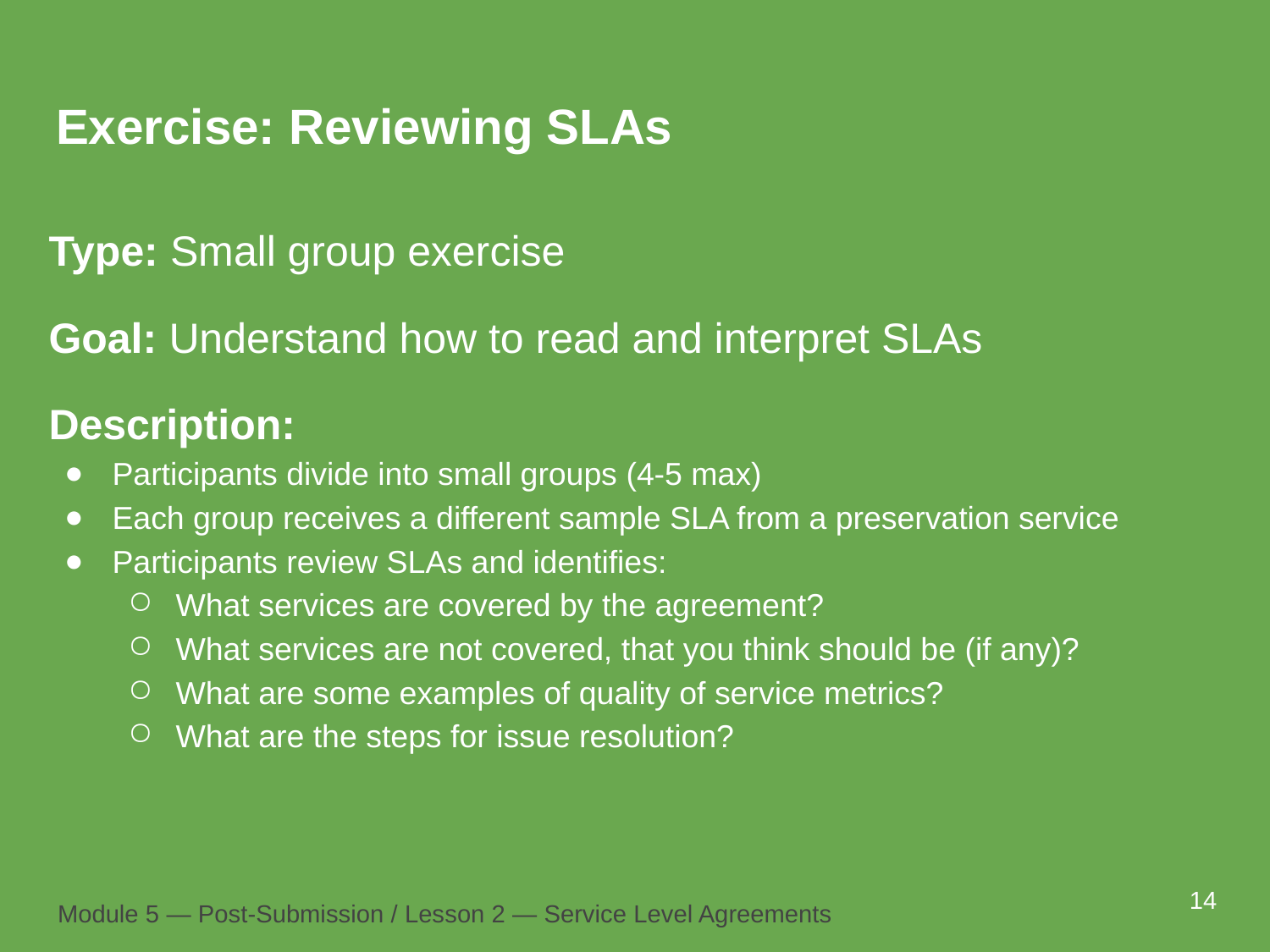

# Exercise: Reviewing SLAs
Type: Small group exercise
Goal: Understand how to read and interpret SLAs
Description:
Participants divide into small groups (4-5 max)
Each group receives a different sample SLA from a preservation service
Participants review SLAs and identifies:
What services are covered by the agreement?
What services are not covered, that you think should be (if any)?
What are some examples of quality of service metrics?
What are the steps for issue resolution?
14
Module 5 — Post-Submission / Lesson 2 — Service Level Agreements